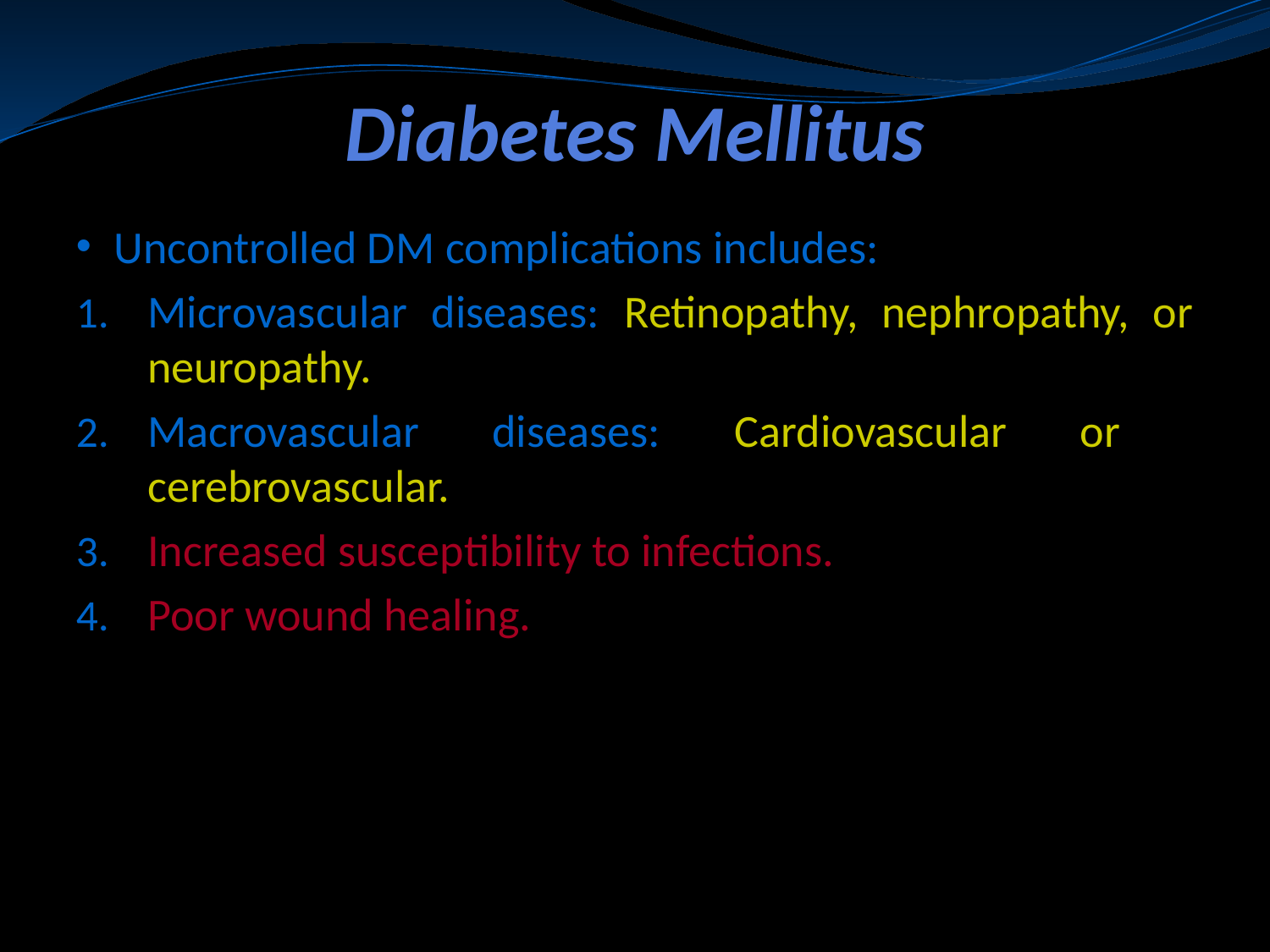

# Diabetes Mellitus
Uncontrolled DM complications includes:
Microvascular diseases: Retinopathy, nephropathy, or neuropathy.
Macrovascular diseases: Cardiovascular or  cerebrovascular.
Increased susceptibility to infections.
Poor wound healing.